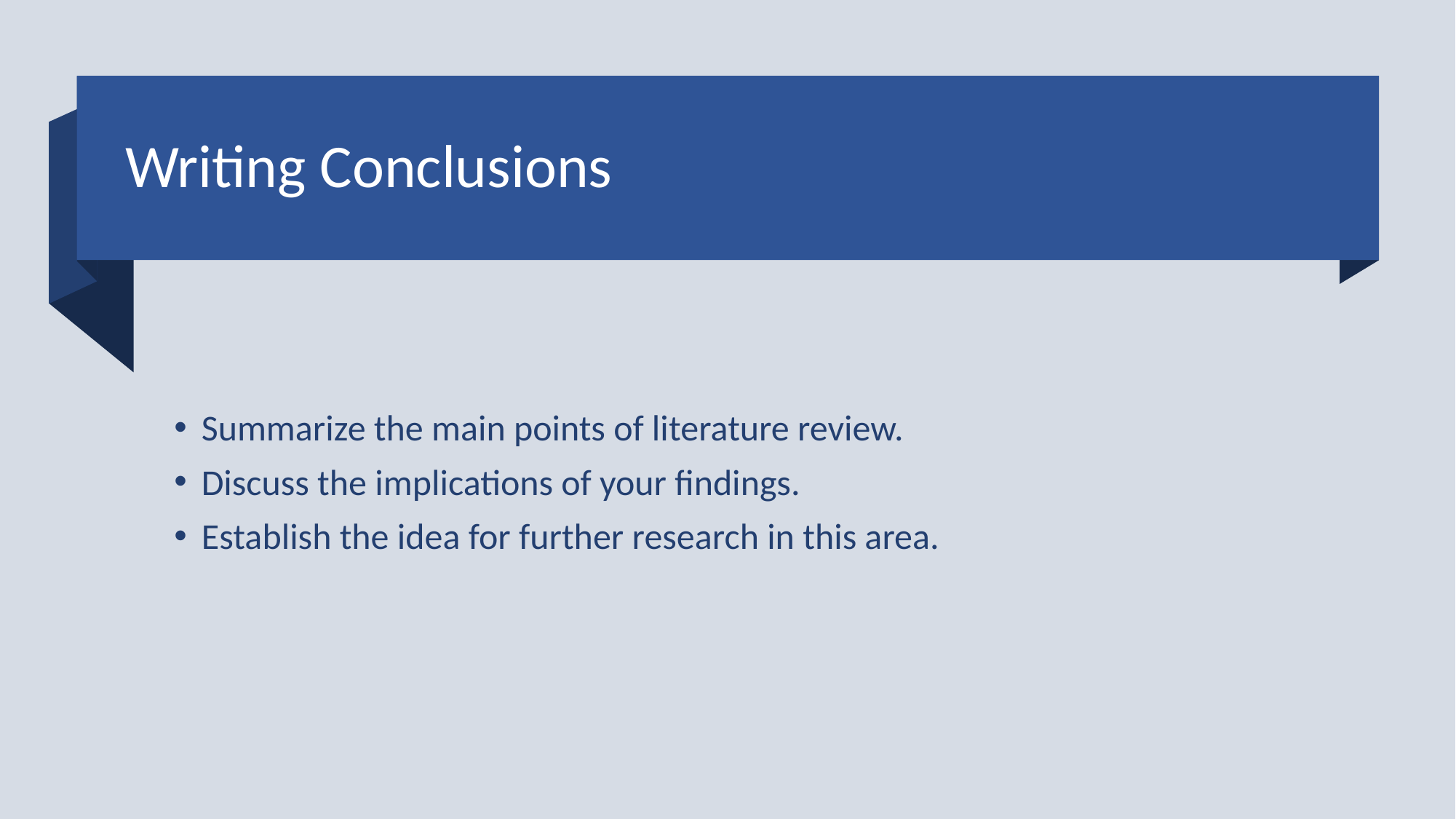

# Writing Conclusions

Summarize the main points of literature review.
Discuss the implications of your findings.
Establish the idea for further research in this area.